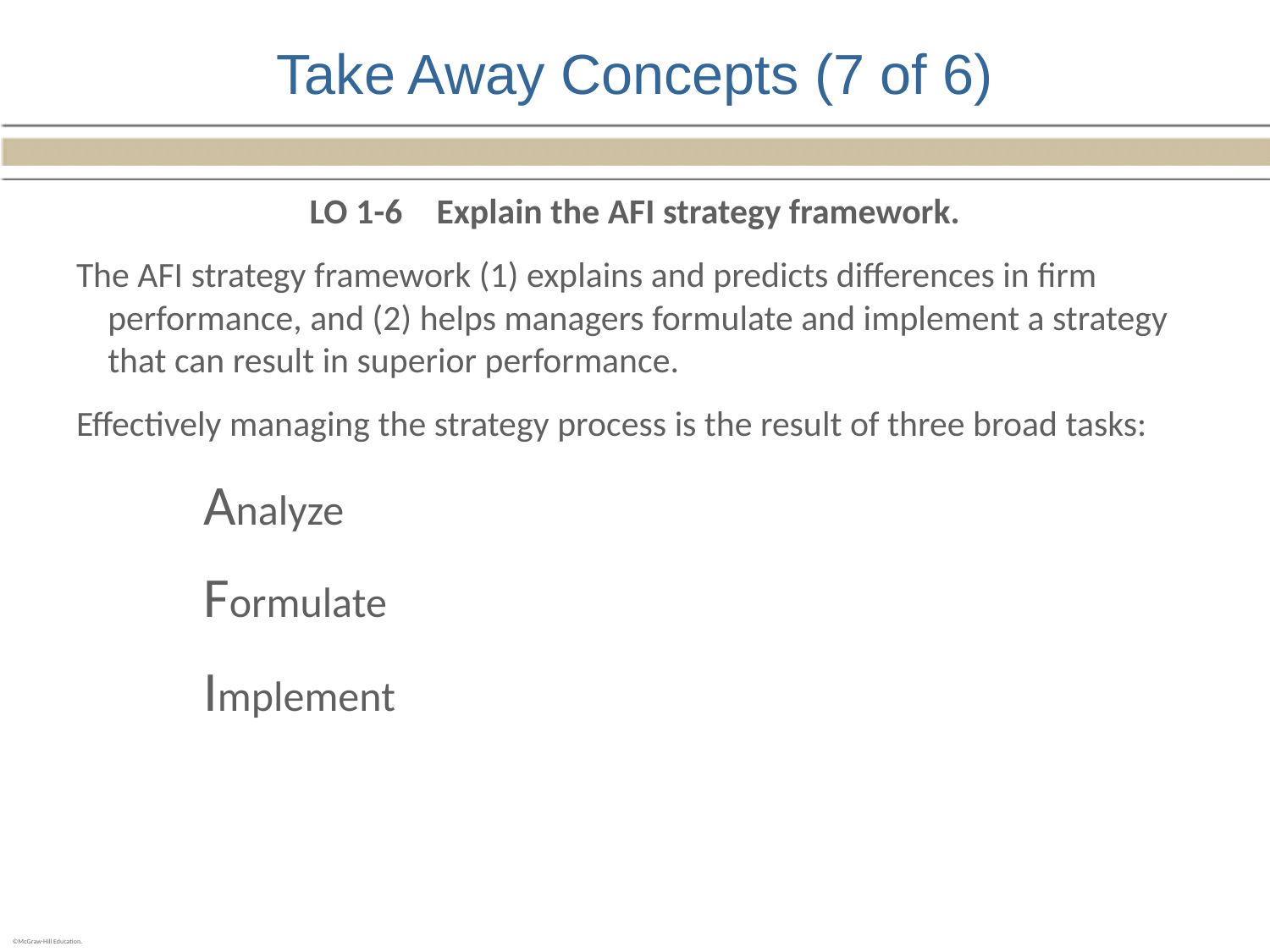

# Take Away Concepts (7 of 6)
LO 1-6	Explain the AFI strategy framework.
The AFI strategy framework (1) explains and predicts differences in firm performance, and (2) helps managers formulate and implement a strategy that can result in superior performance.
Effectively managing the strategy process is the result of three broad tasks:
Analyze
Formulate
Implement